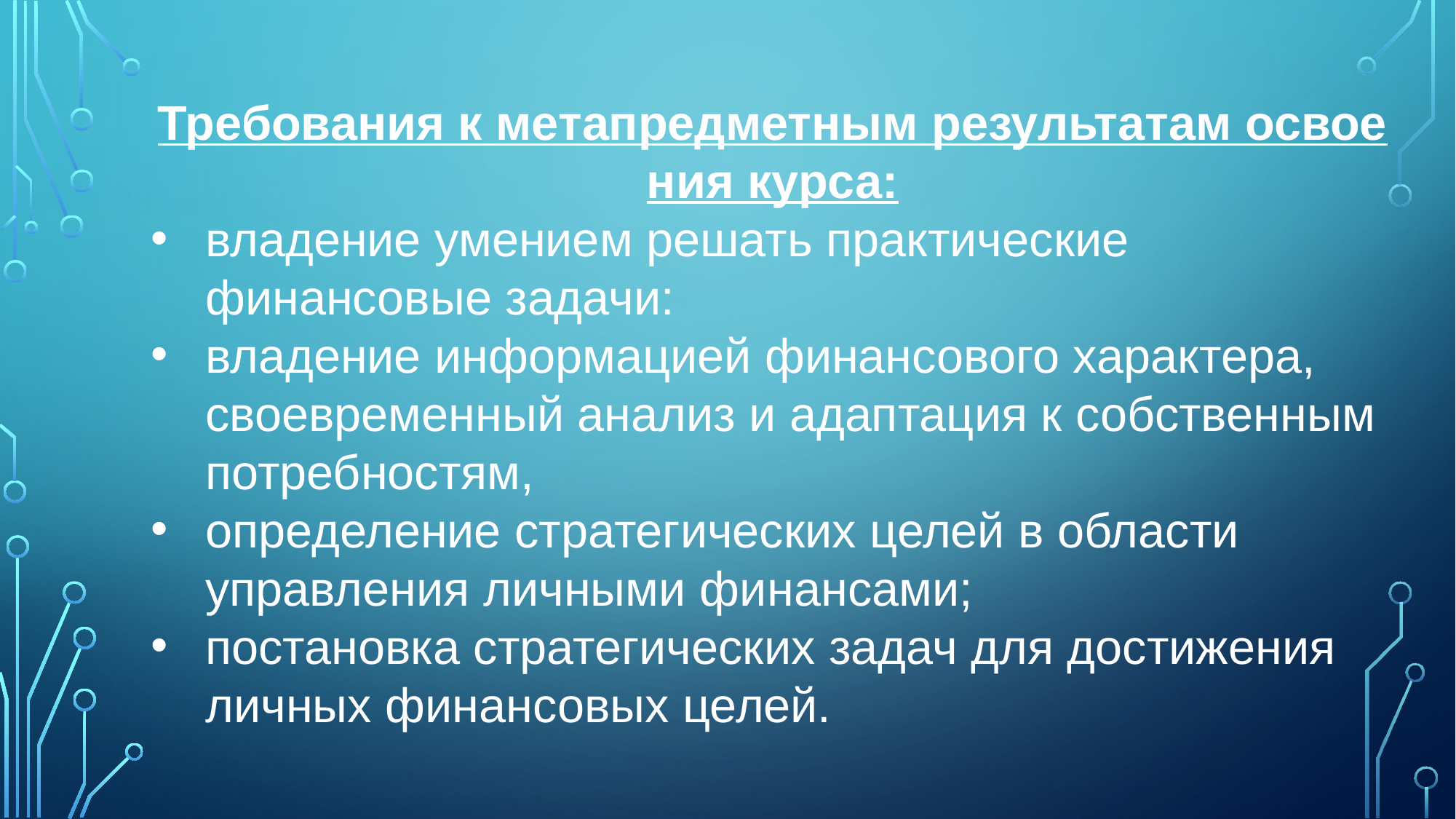

Требования к метапредметным результатам освое­ния курса:
владение умением решать практические финансовые задачи:
владение информацией финансового характера, своевременный анализ и адаптация к собственным потребностям,
определение стратегических целей в области управления личными фи­нансами;
постановка стратегических задач для достижения личных финансовых целей.